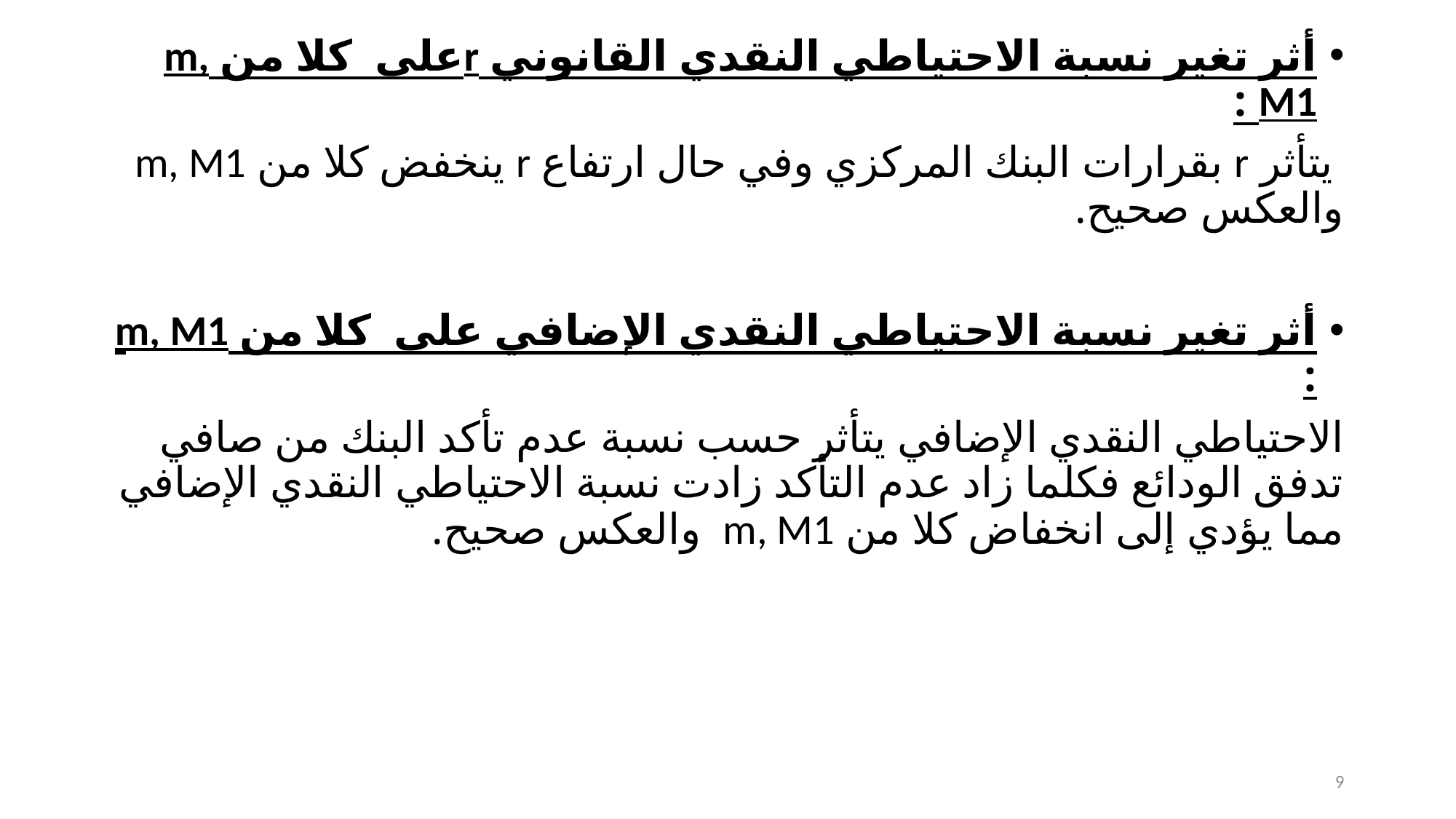

أثر تغير نسبة الاحتياطي النقدي القانوني rعلى  كلا من m, M1 :
 يتأثر r بقرارات البنك المركزي وفي حال ارتفاع r ينخفض كلا من m, M1  والعكس صحيح.

أثر تغير نسبة الاحتياطي النقدي الإضافي على  كلا من m, M1 :
الاحتياطي النقدي الإضافي يتأثر حسب نسبة عدم تأكد البنك من صافي تدفق الودائع فكلما زاد عدم التأكد زادت نسبة الاحتياطي النقدي الإضافي مما يؤدي إلى انخفاض كلا من m, M1  والعكس صحيح.

9